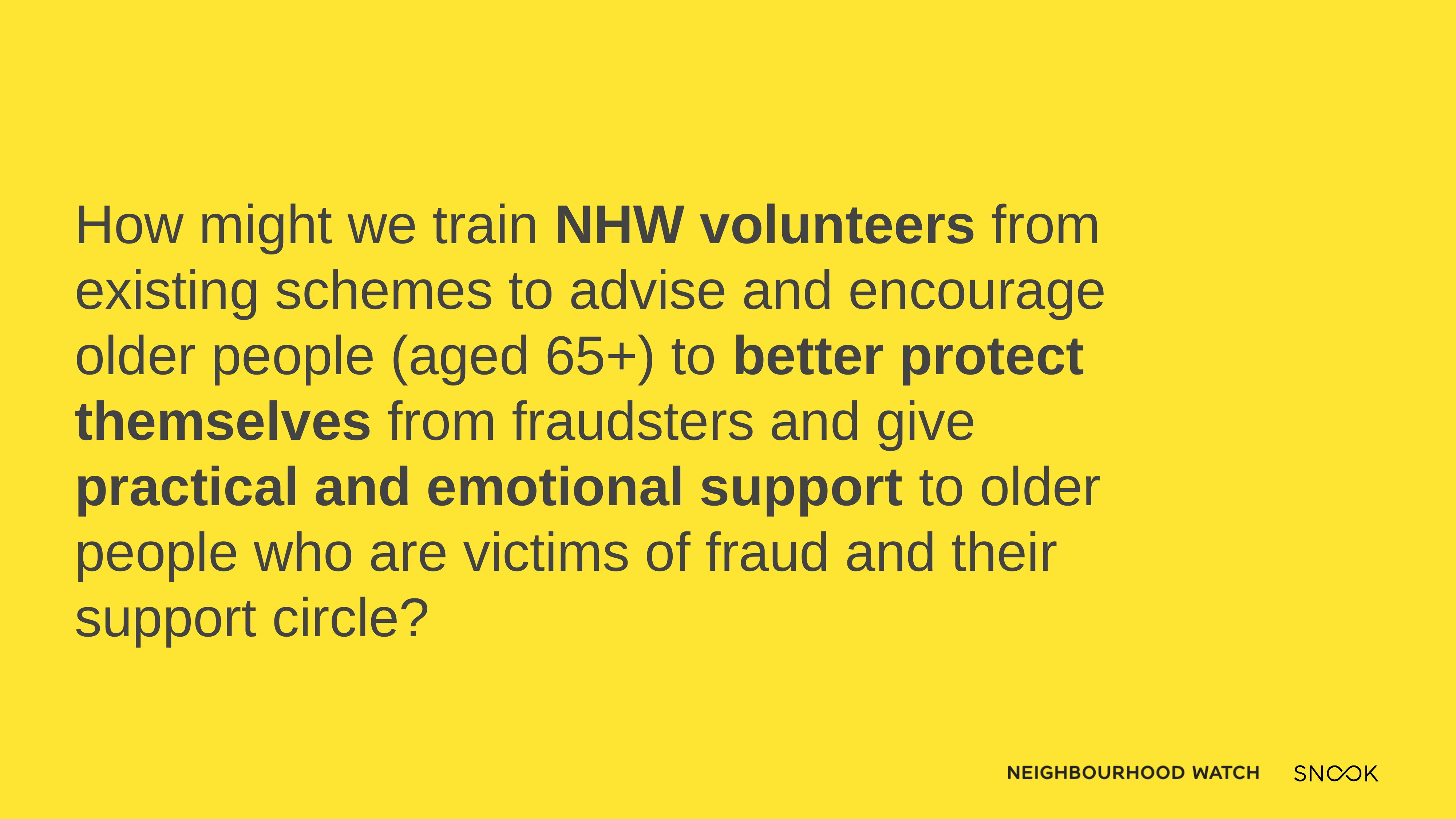

How might we train NHW volunteers from existing schemes to advise and encourage older people (aged 65+) to better protect themselves from fraudsters and give practical and emotional support to older people who are victims of fraud and their support circle?